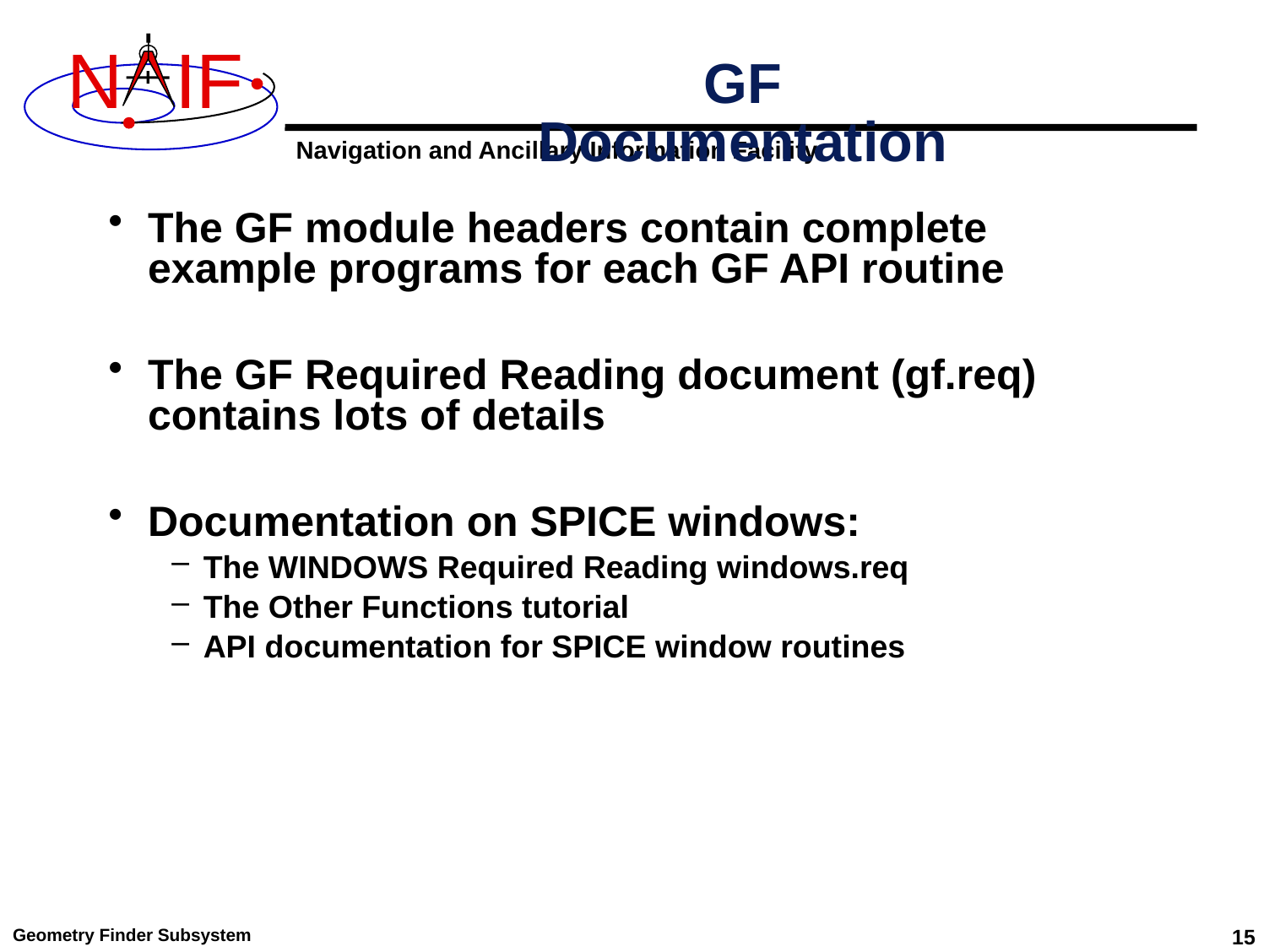

# GF Documentation
The GF module headers contain complete example programs for each GF API routine

The GF Required Reading document (gf.req) contains lots of details

Documentation on SPICE windows:
The WINDOWS Required Reading windows.req
The Other Functions tutorial
API documentation for SPICE window routines

Geometry Finder Subsystem
15